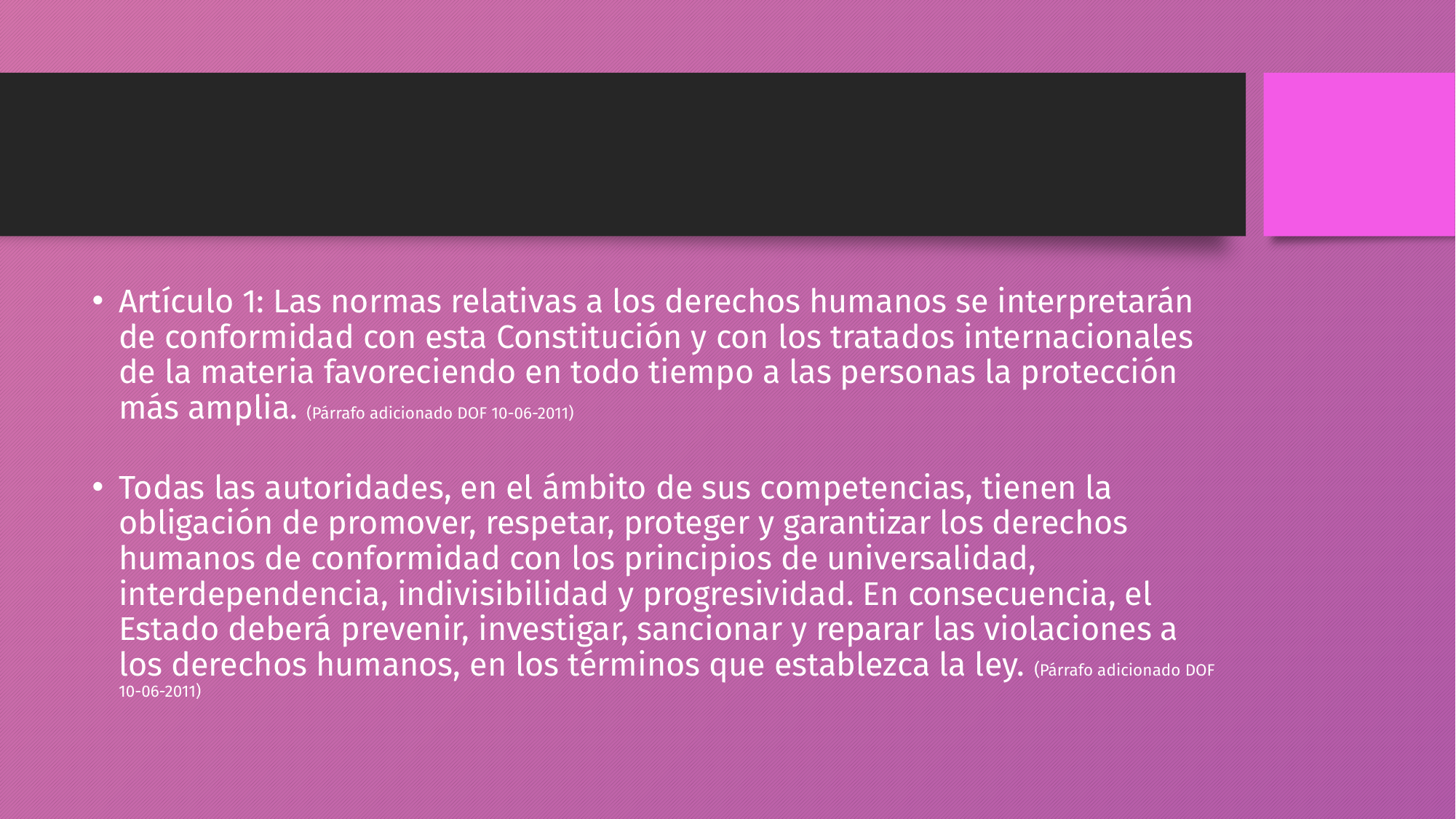

#
Artículo 1: Las normas relativas a los derechos humanos se interpretarán de conformidad con esta Constitución y con los tratados internacionales de la materia favoreciendo en todo tiempo a las personas la protección más amplia. (Párrafo adicionado DOF 10-06-2011)

Todas las autoridades, en el ámbito de sus competencias, tienen la obligación de promover, respetar, proteger y garantizar los derechos humanos de conformidad con los principios de universalidad, interdependencia, indivisibilidad y progresividad. En consecuencia, el Estado deberá prevenir, investigar, sancionar y reparar las violaciones a los derechos humanos, en los términos que establezca la ley. (Párrafo adicionado DOF 10-06-2011)